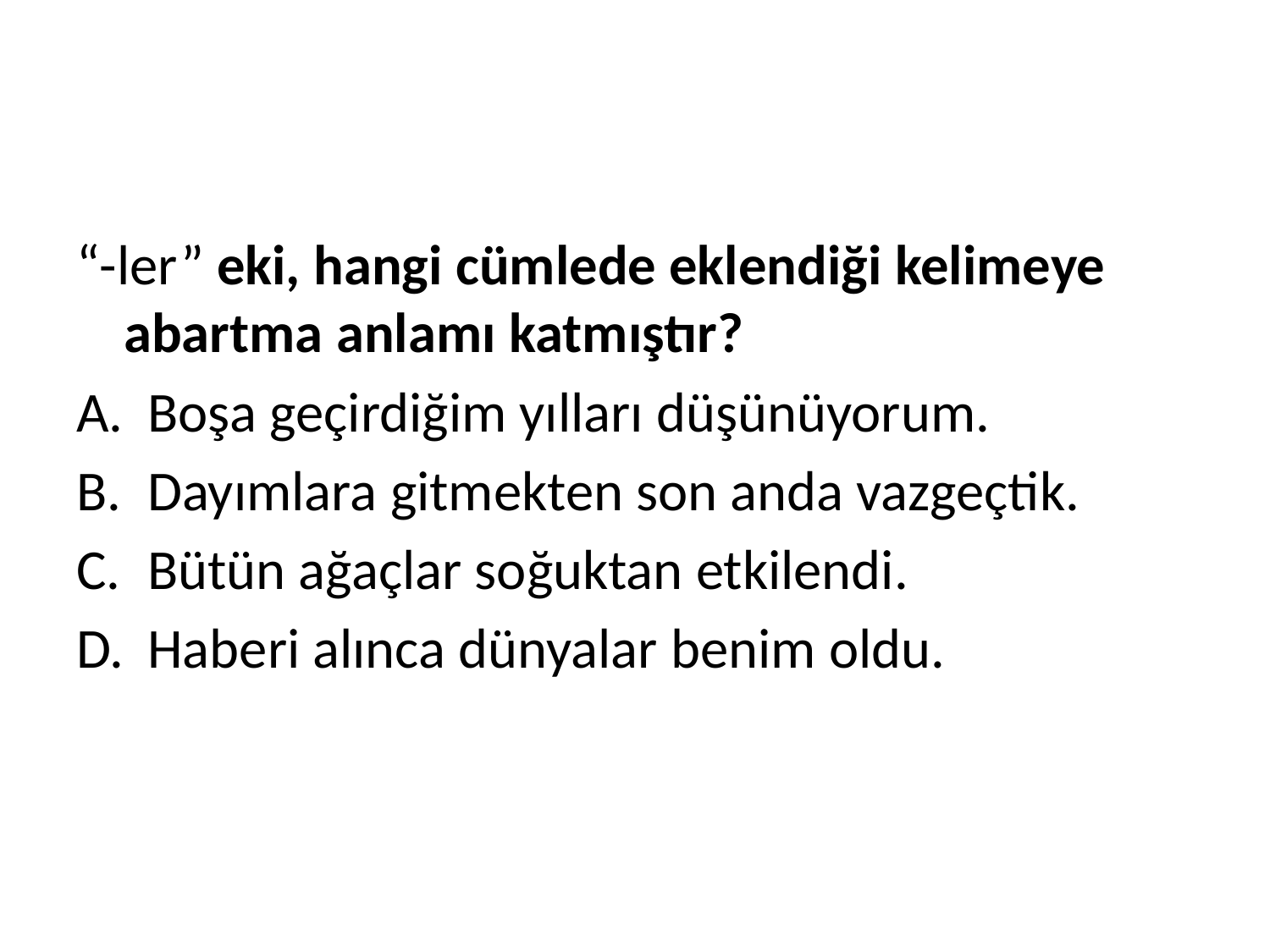

#
“-ler” eki, hangi cümlede eklendiği kelimeye abartma anlamı katmıştır?
Boşa geçirdiğim yılları düşünüyorum.
Dayımlara gitmekten son anda vazgeçtik.
Bütün ağaçlar soğuktan etkilendi.
Haberi alınca dünyalar benim oldu.